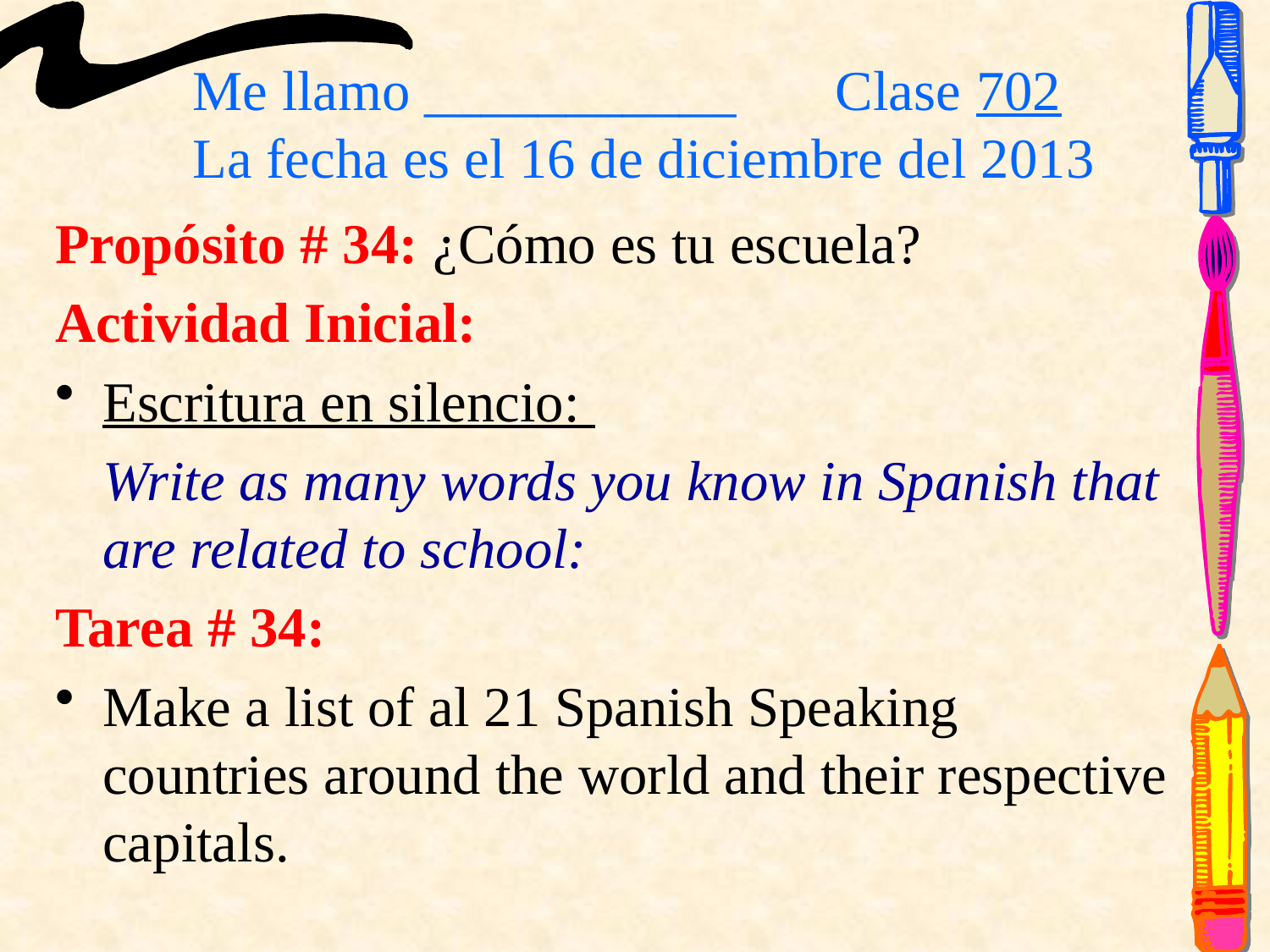

# Me llamo ___________       Clase 702 La fecha es el 16 de diciembre del 2013
Propósito # 34: ¿Cómo es tu escuela?
Actividad Inicial:
Escritura en silencio:
	Write as many words you know in Spanish that are related to school:
Tarea # 34:
Make a list of al 21 Spanish Speaking countries around the world and their respective capitals.